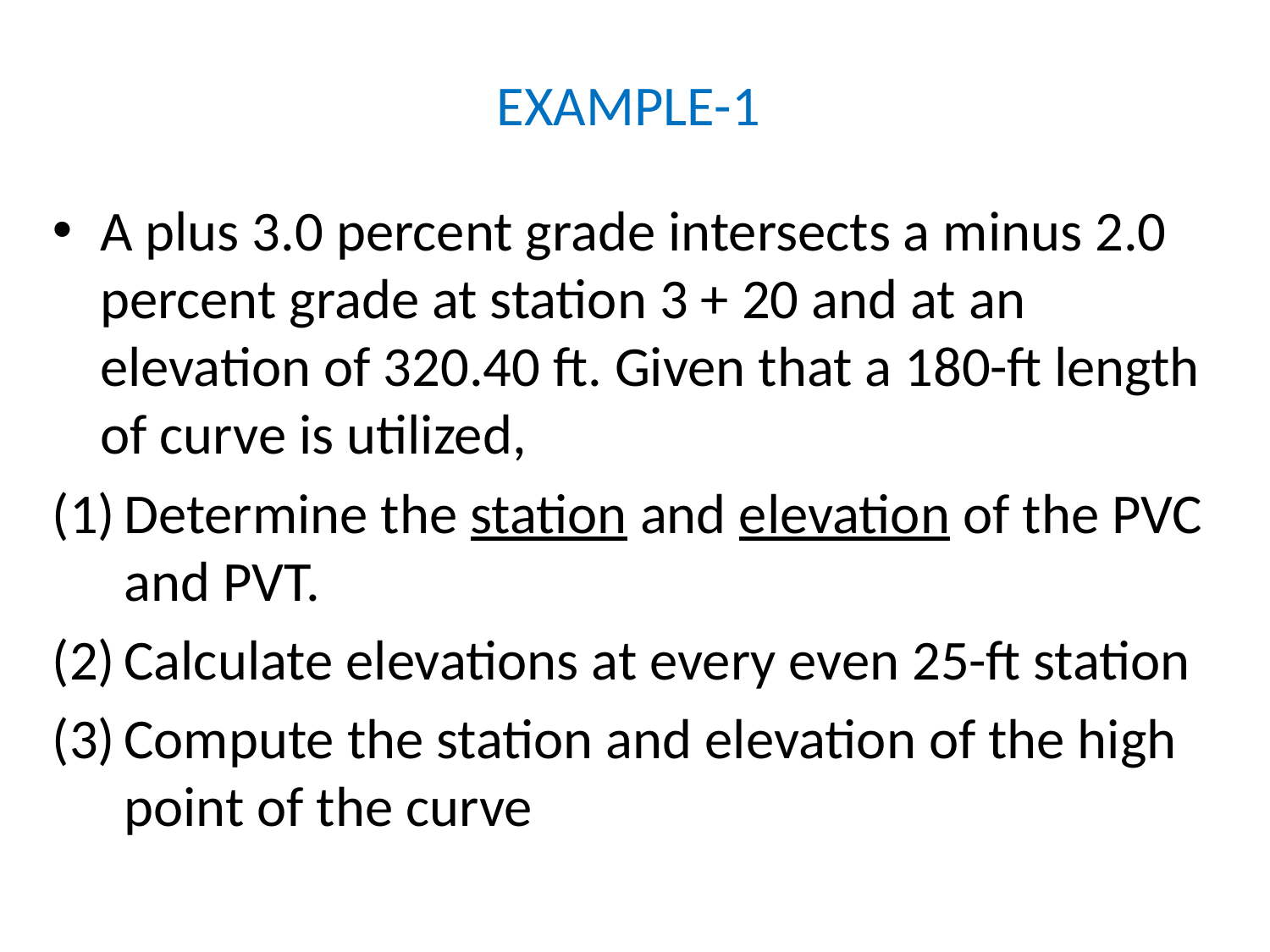

# EXAMPLE-1
A plus 3.0 percent grade intersects a minus 2.0 percent grade at station 3 + 20 and at an elevation of 320.40 ft. Given that a 180-ft length of curve is utilized,
Determine the station and elevation of the PVC and PVT.
Calculate elevations at every even 25-ft station
Compute the station and elevation of the high point of the curve